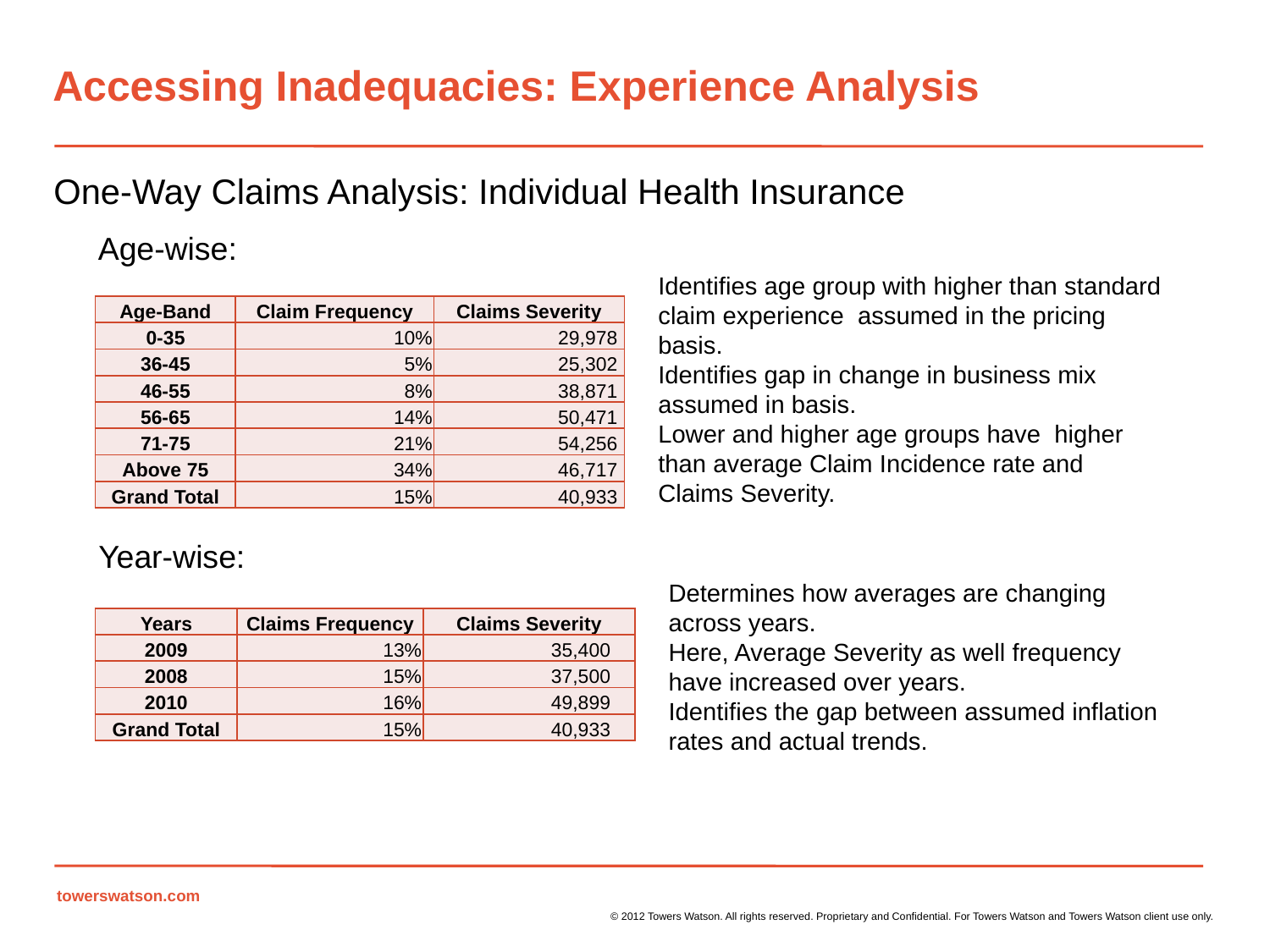

# Accessing Inadequacies: Experience Analysis
One-Way Claims Analysis: Individual Health Insurance
     Age-wise:

Identifies age group with higher than standard claim experience  assumed in the pricing basis.
Identifies gap in change in business mix assumed in basis.
Lower and higher age groups have  higher than average Claim Incidence rate and Claims Severity.

| Age-Band | Claim Frequency | Claims Severity |
| --- | --- | --- |
| 0-35 | 10% | 29,978 |
| 36-45 | 5% | 25,302 |
| 46-55 | 8% | 38,871 |
| 56-65 | 14% | 50,471 |
| 71-75 | 21% | 54,256 |
| Above 75 | 34% | 46,717 |
| Grand Total | 15% | 40,933 |
      Year-wise:
Determines how averages are changing across years.
Here, Average Severity as well frequency have increased over years.
Identifies the gap between assumed inflation rates and actual trends.

| Years | Claims Frequency | Claims Severity |
| --- | --- | --- |
| 2009 | 13% | 35,400 |
| 2008 | 15% | 37,500 |
| 2010 | 16% | 49,899 |
| Grand Total | 15% | 40,933 |